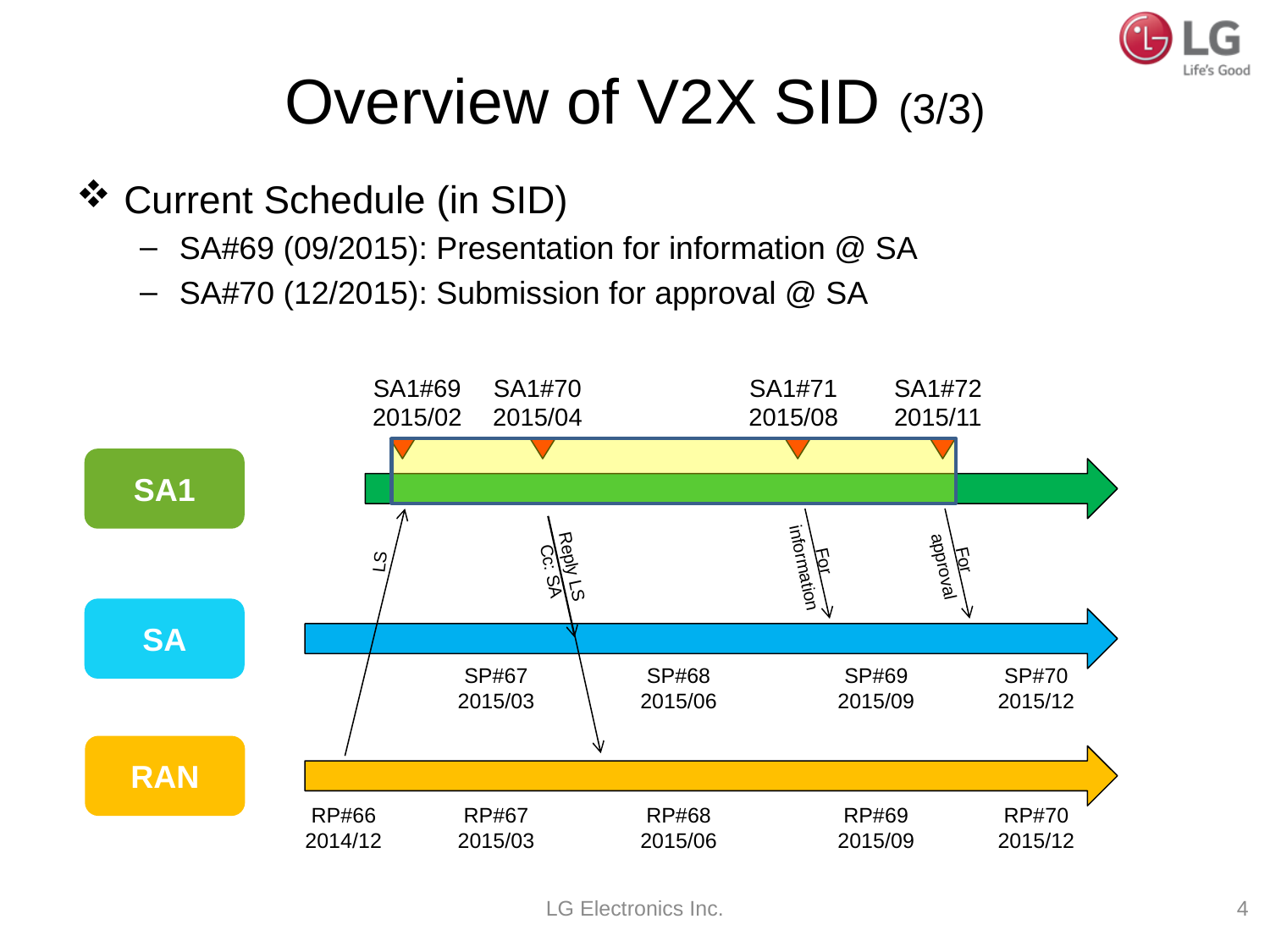

# Overview of V2X SID (3/3)
Current Schedule (in SID)
SA#69 (09/2015): Presentation for information @ SA
SA#70 (12/2015): Submission for approval @ SA

SA1#69
2015/02
SA1#70
2015/04
SA1#71
2015/08
SA1#72
2015/11

SA1

For
 approval
For
 information
Reply LS
Cc: SA
LS
SA

SP#67
2015/03
SP#68
2015/06
SP#69
2015/09
SP#70
2015/12
RAN

RP#66
2014/12
RP#67
2015/03
RP#68
2015/06
RP#69
2015/09
RP#70
2015/12
LG Electronics Inc.
4